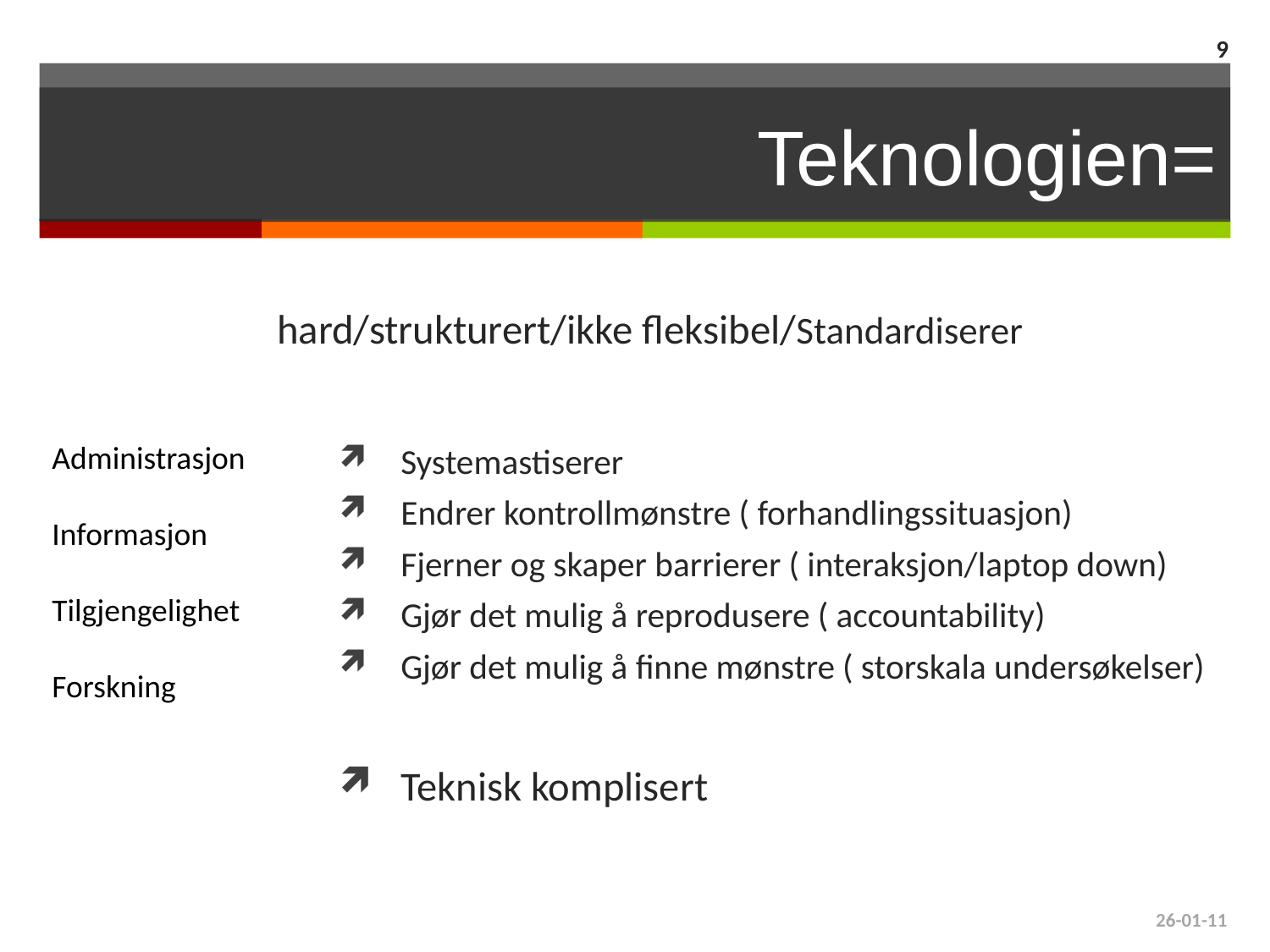

9
# Teknologien=
hard/strukturert/ikke fleksibel/Standardiserer

Systemastiserer
Endrer kontrollmønstre ( forhandlingssituasjon)
Fjerner og skaper barrierer ( interaksjon/laptop down)
Gjør det mulig å reprodusere ( accountability)
Gjør det mulig å finne mønstre ( storskala undersøkelser)

Teknisk komplisert
Administrasjon

Informasjon

Tilgjengelighet

Forskning

26-01-11